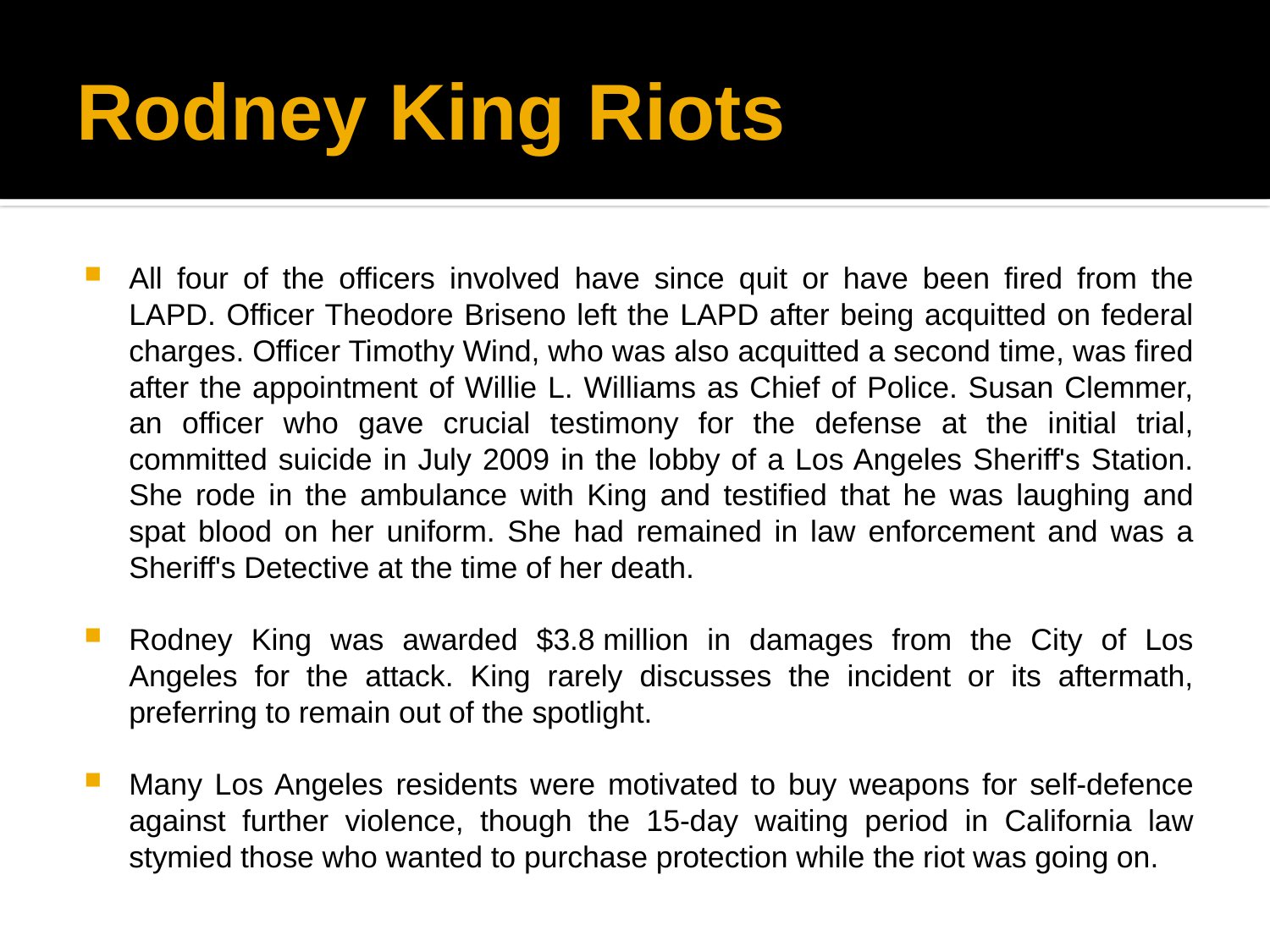

# Rodney King Riots
All four of the officers involved have since quit or have been fired from the LAPD. Officer Theodore Briseno left the LAPD after being acquitted on federal charges. Officer Timothy Wind, who was also acquitted a second time, was fired after the appointment of Willie L. Williams as Chief of Police. Susan Clemmer, an officer who gave crucial testimony for the defense at the initial trial, committed suicide in July 2009 in the lobby of a Los Angeles Sheriff's Station. She rode in the ambulance with King and testified that he was laughing and spat blood on her uniform. She had remained in law enforcement and was a Sheriff's Detective at the time of her death.

Rodney King was awarded $3.8 million in damages from the City of Los Angeles for the attack. King rarely discusses the incident or its aftermath, preferring to remain out of the spotlight.

Many Los Angeles residents were motivated to buy weapons for self-defence against further violence, though the 15-day waiting period in California law stymied those who wanted to purchase protection while the riot was going on.